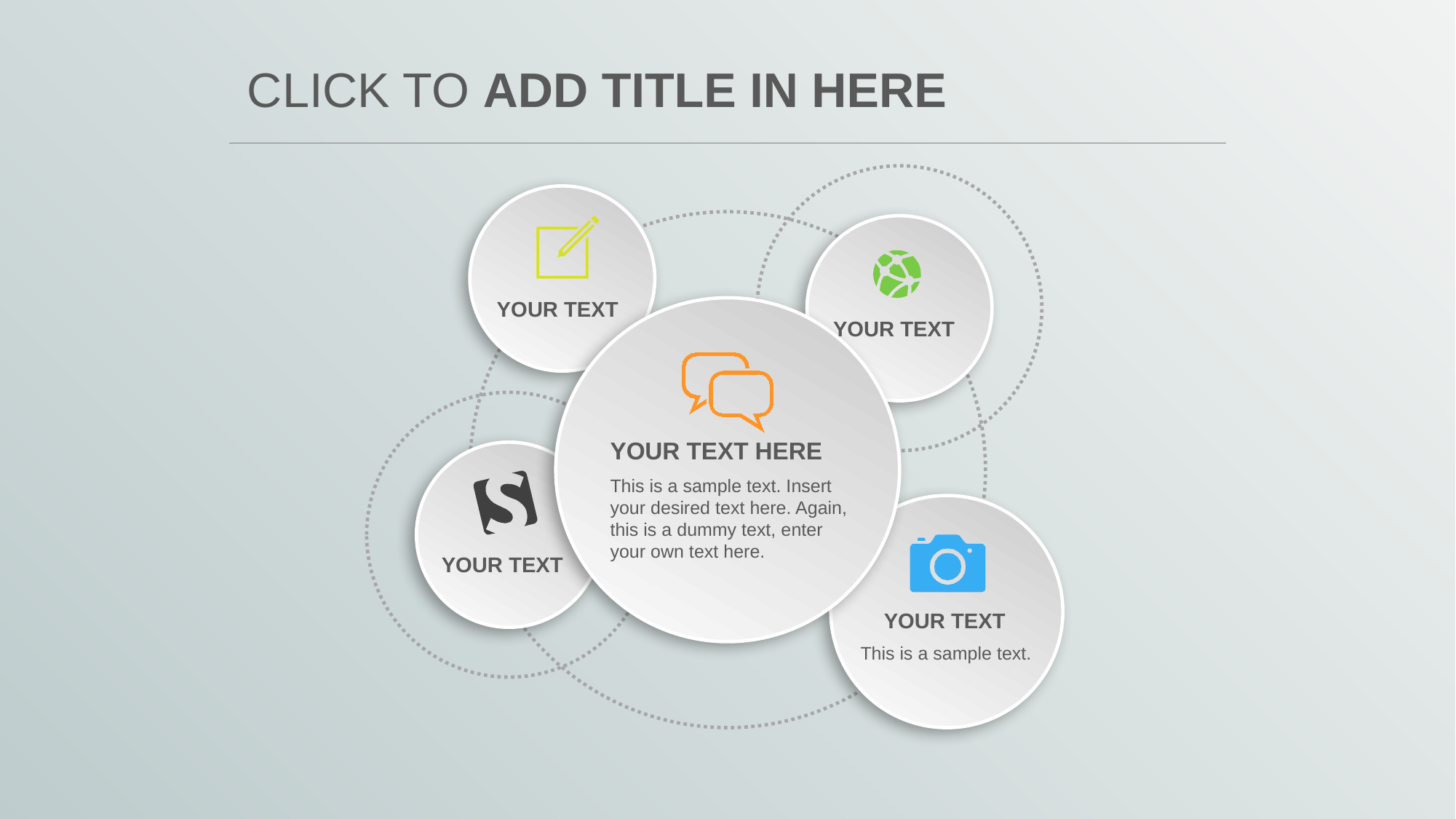

# CLICK TO ADD TITLE IN HERE

YOUR TEXT

YOUR TEXT

YOUR TEXT HERE

This is a sample text. Insert your desired text here. Again, this is a dummy text, enter your own text here.

YOUR TEXT
YOUR TEXT
This is a sample text.